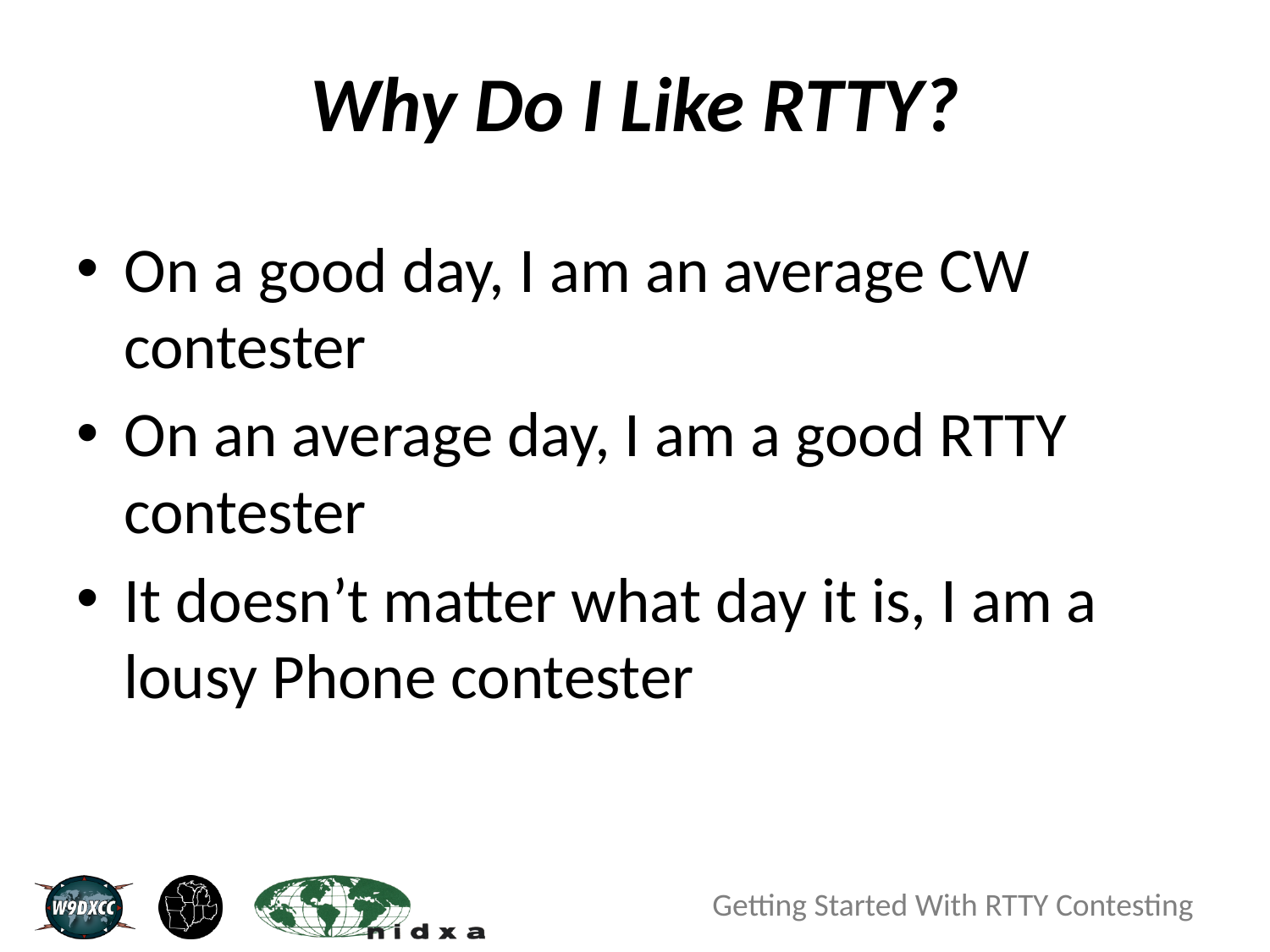

# Why Do I Like RTTY?
On a good day, I am an average CW contester
On an average day, I am a good RTTY contester
It doesn’t matter what day it is, I am a lousy Phone contester
Getting Started With RTTY Contesting